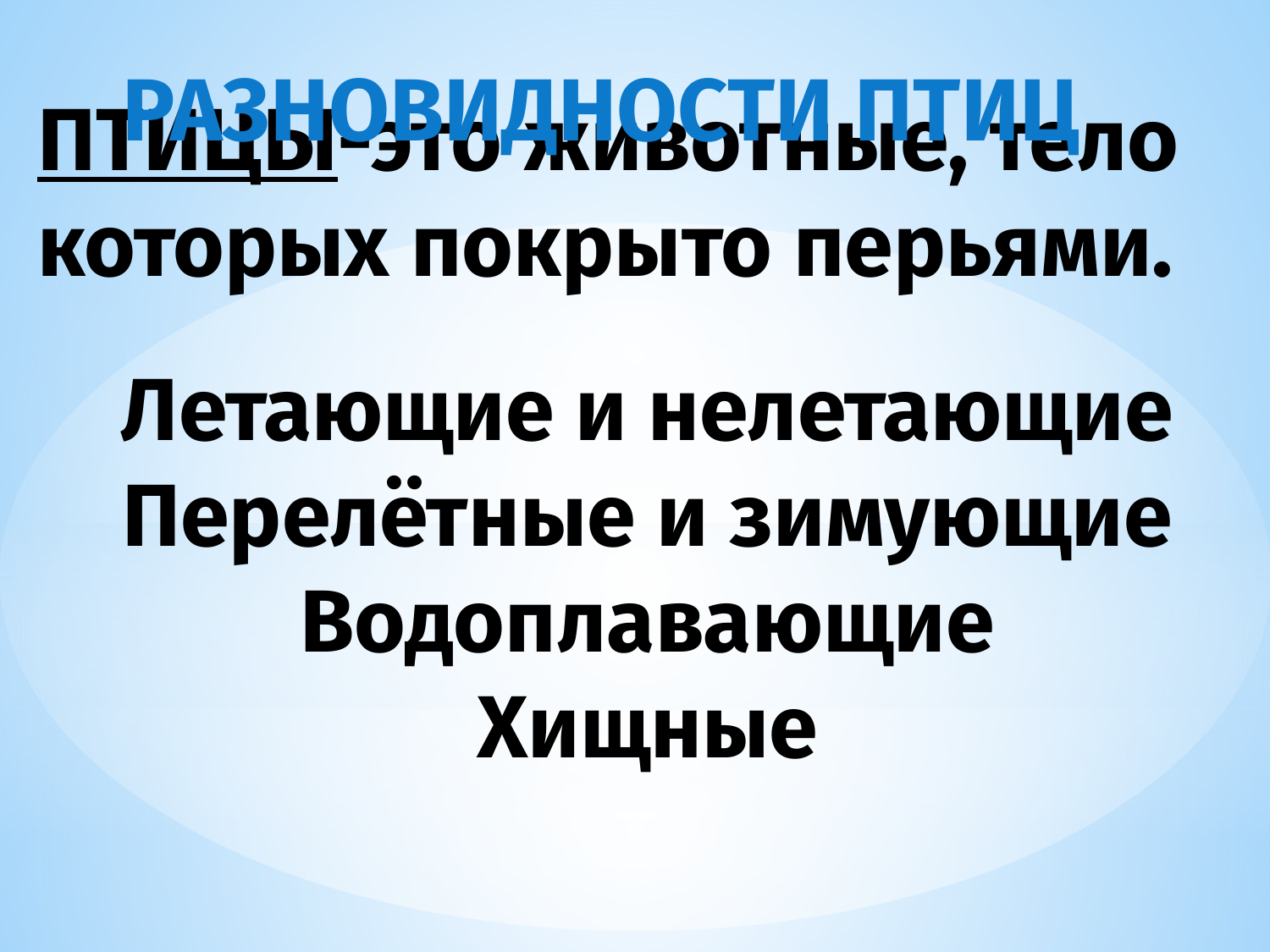

РАЗНОВИДНОСТИ ПТИЦ
ПТИЦЫ-это животные, тело которых покрыто перьями.
Летающие и нелетающие
Перелётные и зимующие
Водоплавающие
Хищные